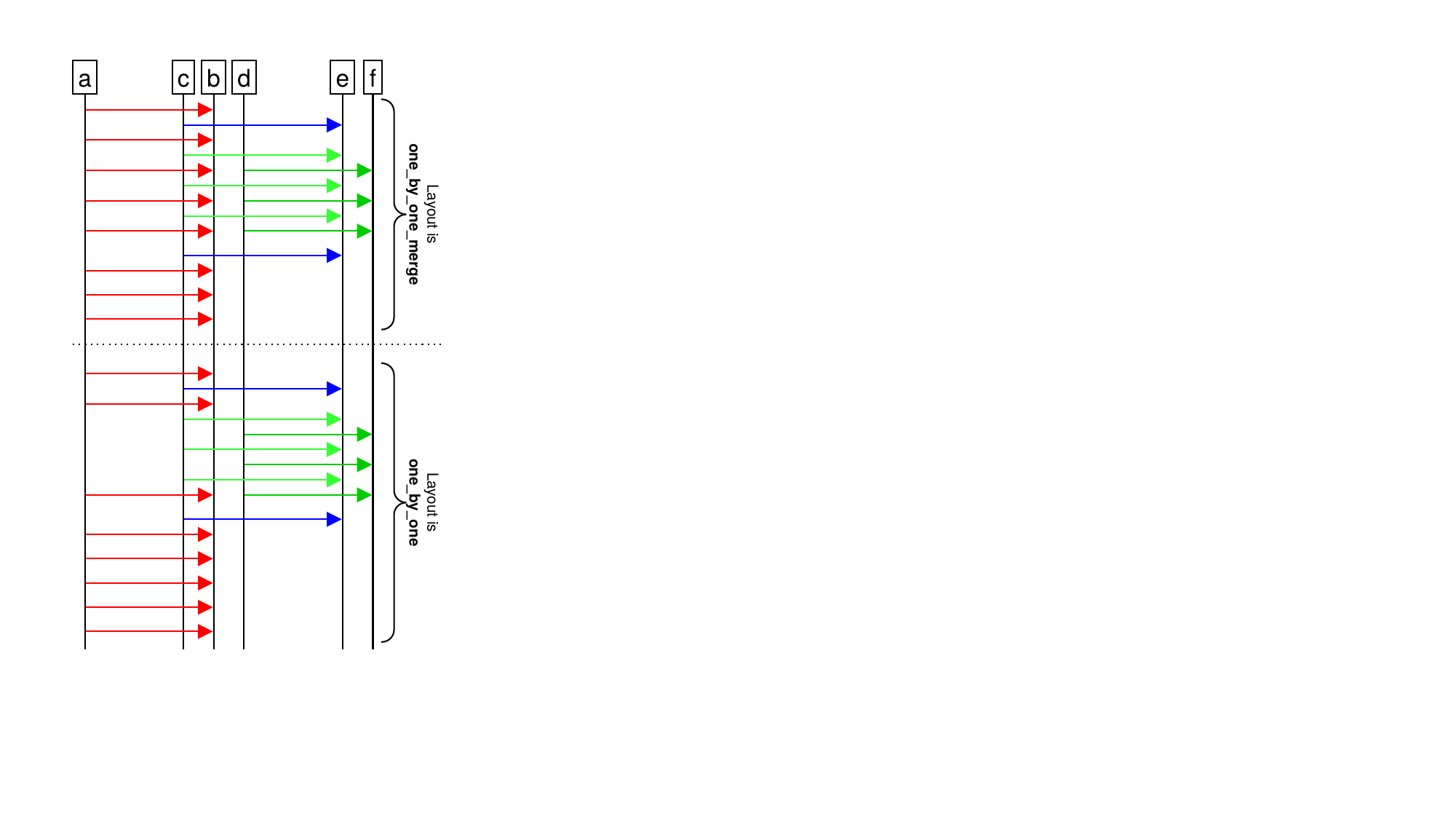

a
c
b
d
e
f

Layout is
one_by_one_merge

Layout is
one_by_one